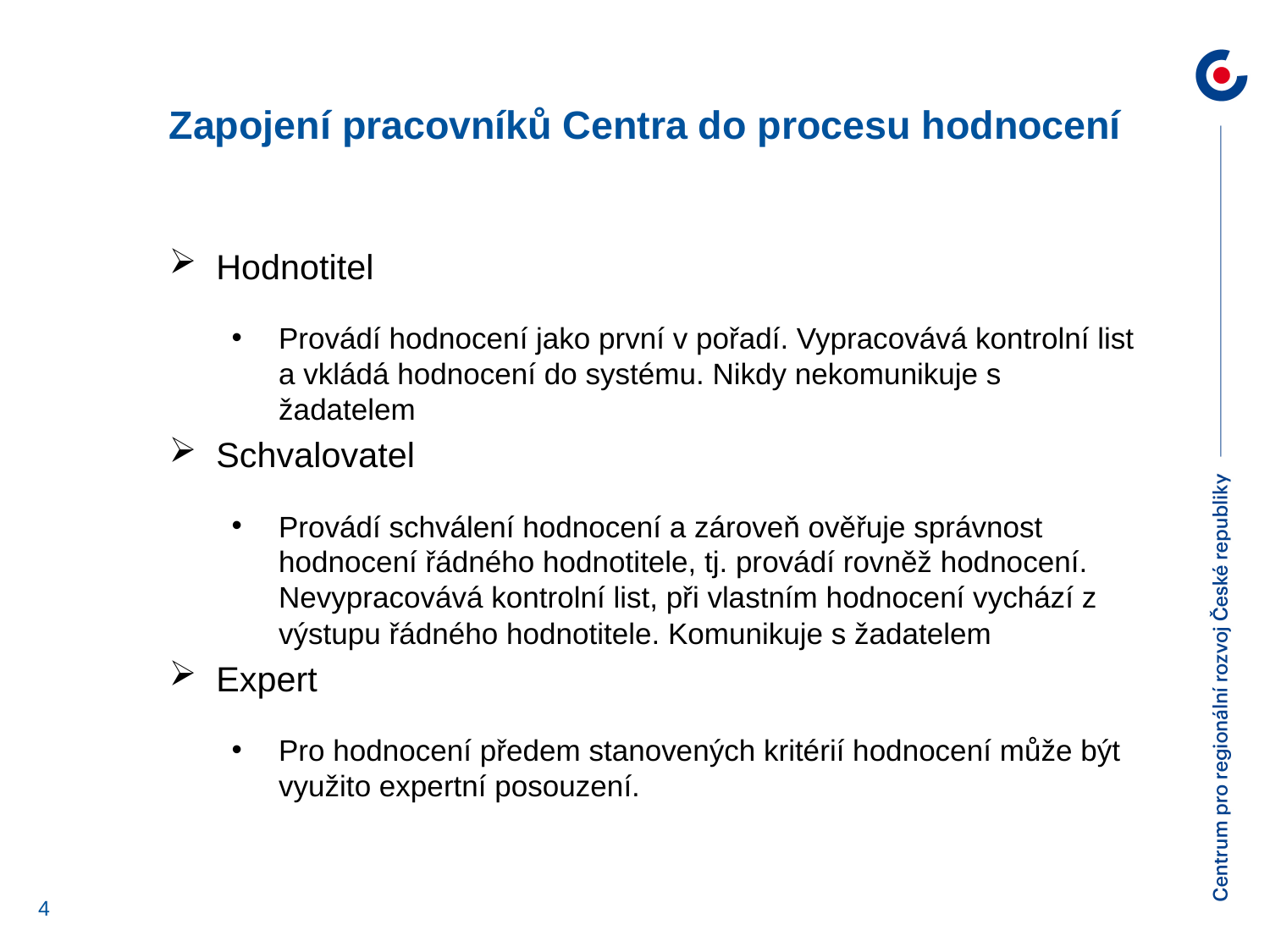

Zapojení pracovníků Centra do procesu hodnocení
Hodnotitel
Provádí hodnocení jako první v pořadí. Vypracovává kontrolní list a vkládá hodnocení do systému. Nikdy nekomunikuje s žadatelem
Schvalovatel
Provádí schválení hodnocení a zároveň ověřuje správnost hodnocení řádného hodnotitele, tj. provádí rovněž hodnocení. Nevypracovává kontrolní list, při vlastním hodnocení vychází z výstupu řádného hodnotitele. Komunikuje s žadatelem
Expert
Pro hodnocení předem stanovených kritérií hodnocení může být využito expertní posouzení.

4